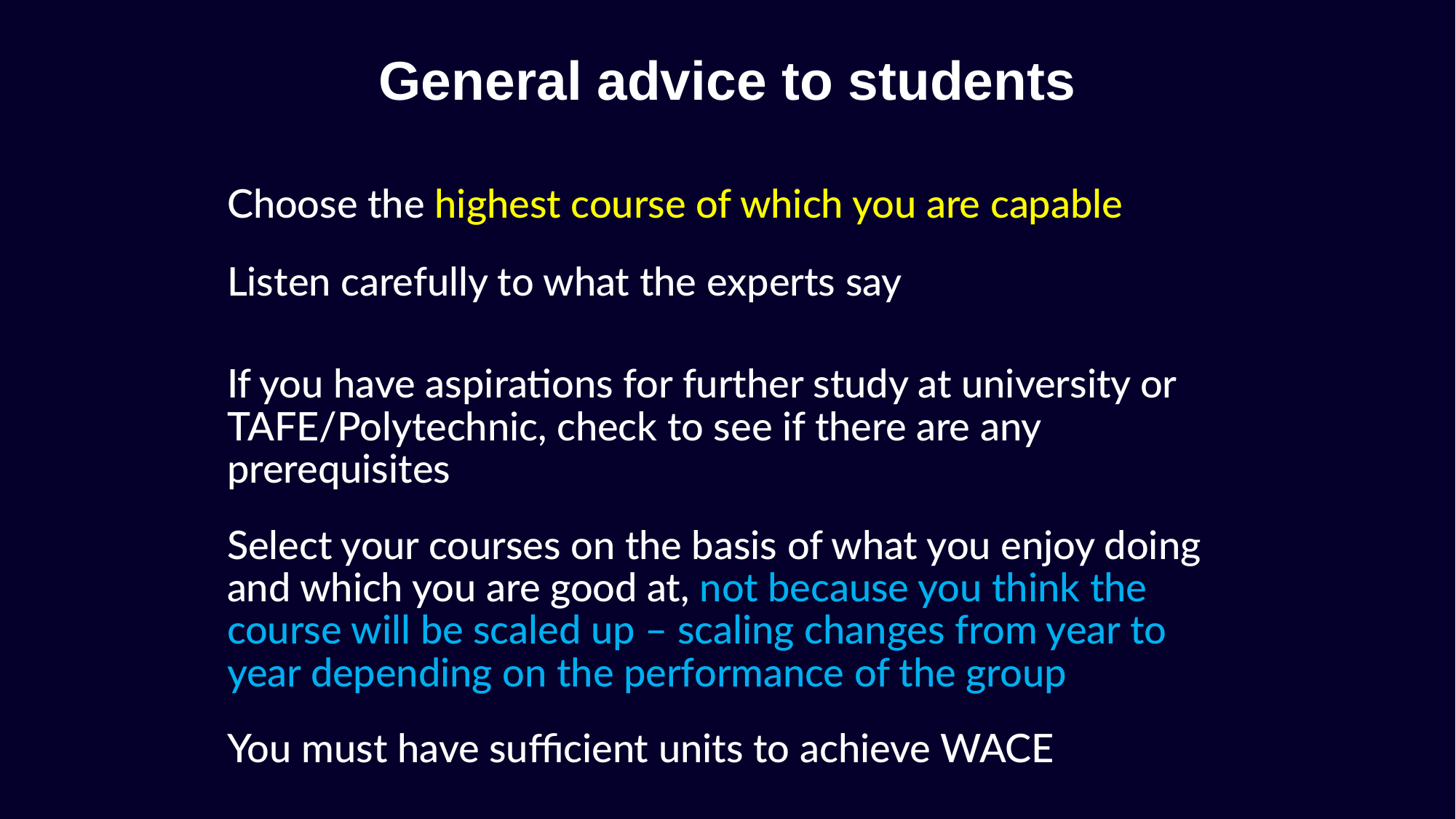

# General advice to students

Choose the highest course of which you are capable

Listen carefully to what the experts say

If you have aspirations for further study at university or TAFE/Polytechnic, check to see if there are any prerequisites

Select your courses on the basis of what you enjoy doing and which you are good at, not because you think the course will be scaled up – scaling changes from year to year depending on the performance of the group

You must have sufficient units to achieve WACE